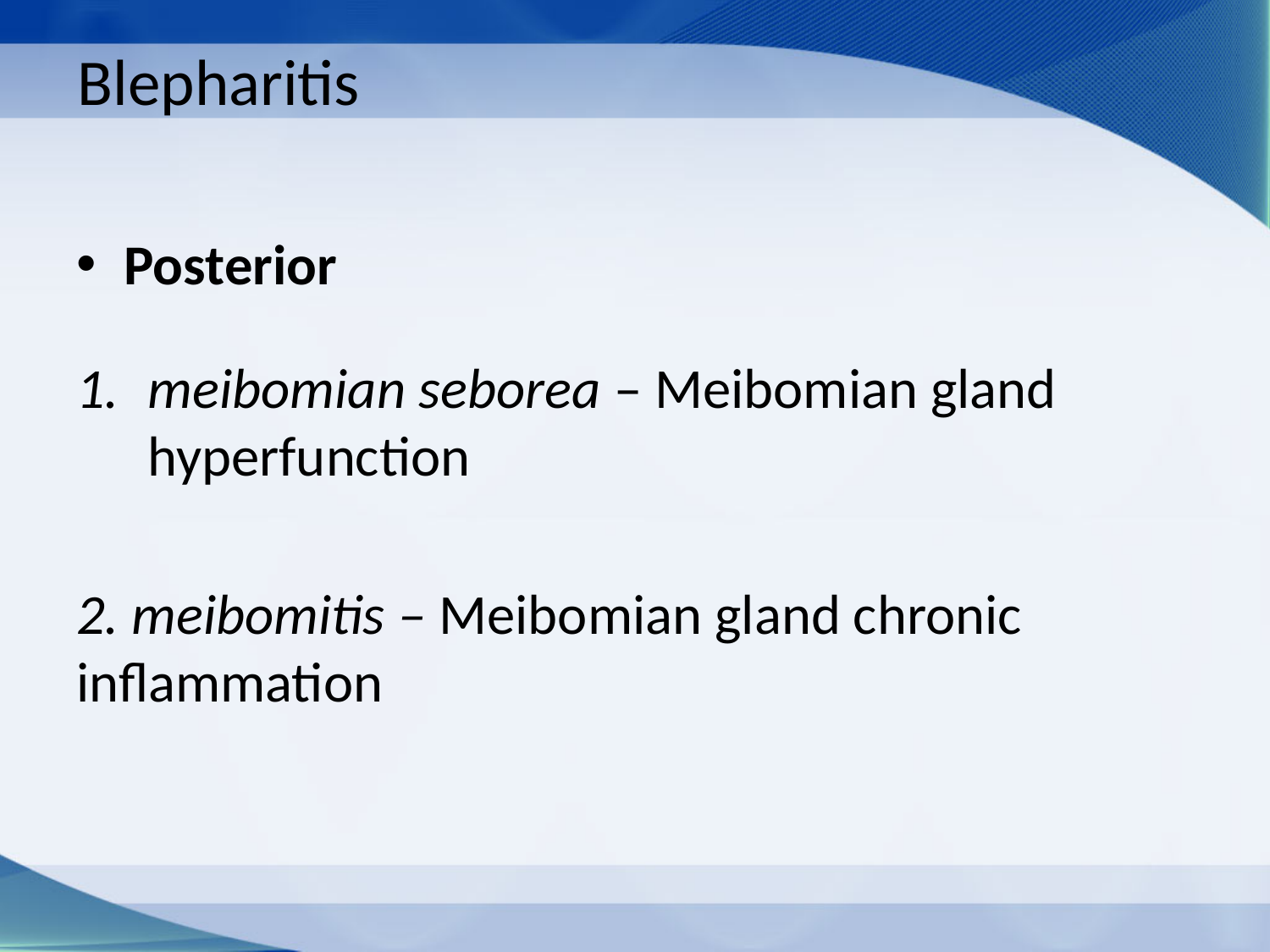

# Blepharitis
Posterior

meibomian seborea – Meibomian gland hyperfunction

2. meibomitis – Meibomian gland chronic inflammation